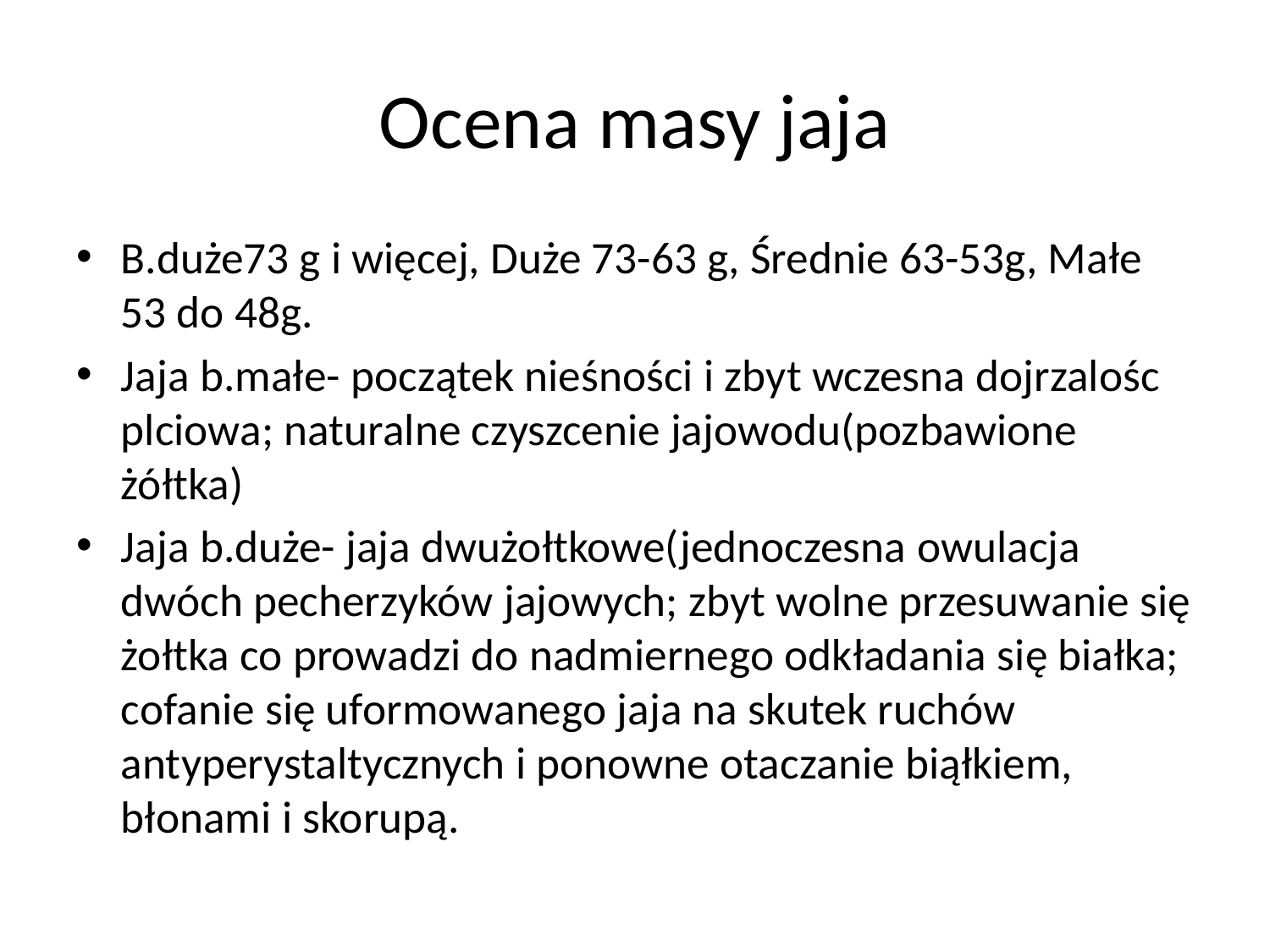

# Ocena masy jaja
B.duże73 g i więcej, Duże 73-63 g, Średnie 63-53g, Małe 53 do 48g.
Jaja b.małe- początek nieśności i zbyt wczesna dojrzalośc plciowa; naturalne czyszcenie jajowodu(pozbawione żółtka)
Jaja b.duże- jaja dwużołtkowe(jednoczesna owulacja dwóch pecherzyków jajowych; zbyt wolne przesuwanie się żołtka co prowadzi do nadmiernego odkładania się białka; cofanie się uformowanego jaja na skutek ruchów antyperystaltycznych i ponowne otaczanie biąłkiem, błonami i skorupą.